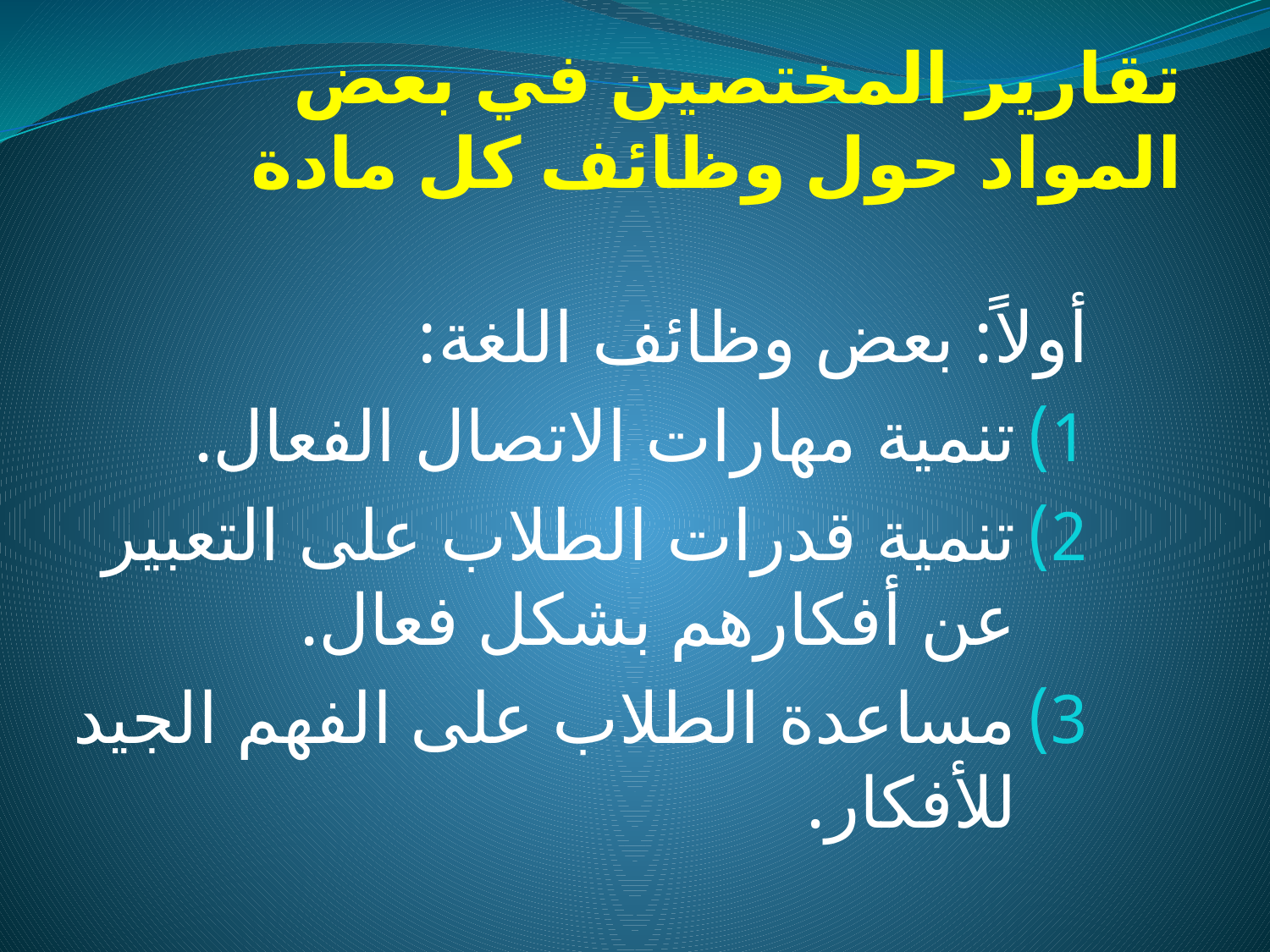

# تقارير المختصين في بعض المواد حول وظائف كل مادة
أولاً: بعض وظائف اللغة:
تنمية مهارات الاتصال الفعال.
تنمية قدرات الطلاب على التعبير عن أفكارهم بشكل فعال.
مساعدة الطلاب على الفهم الجيد للأفكار.